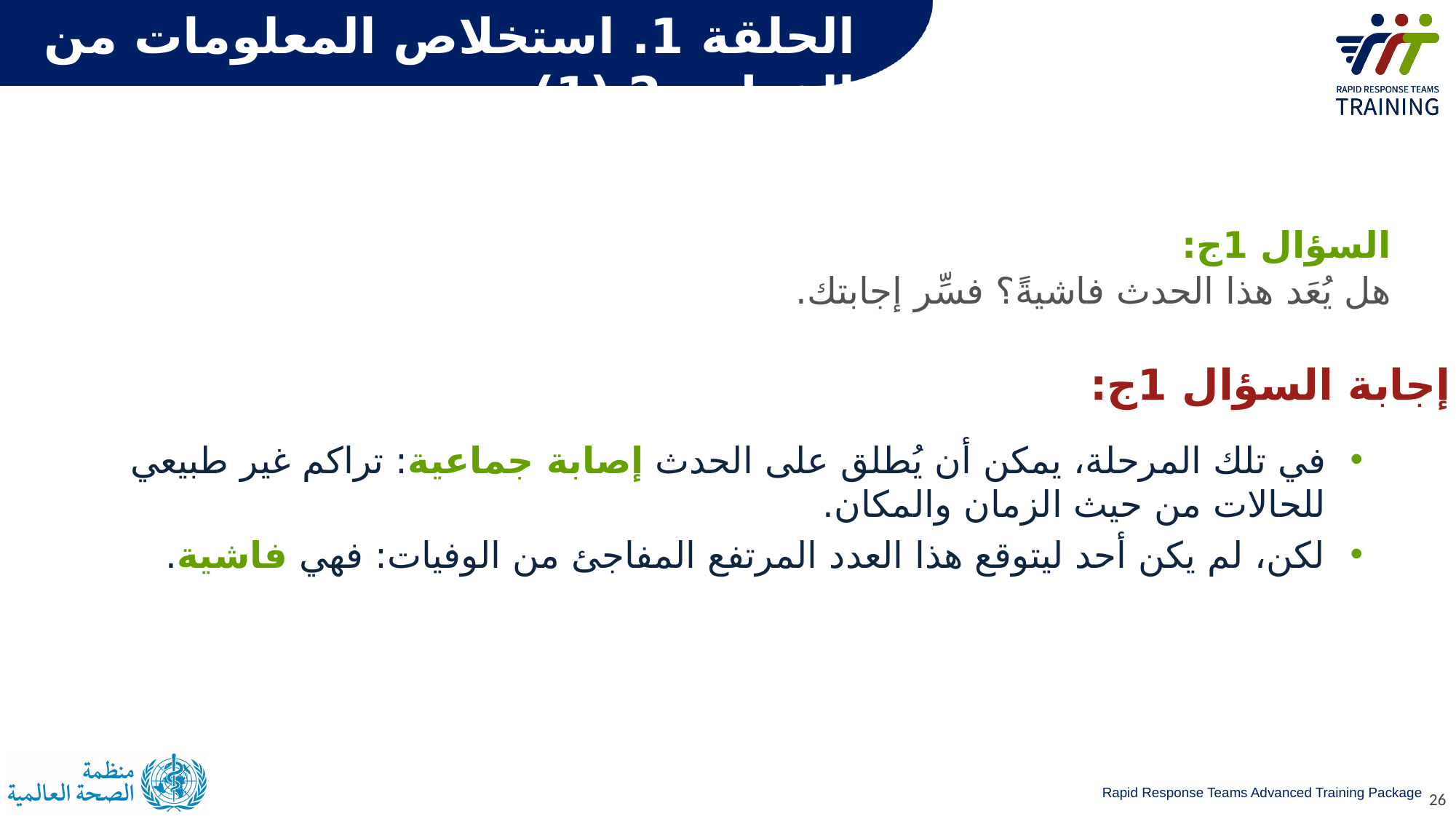

الحلقة 1. استخلاص المعلومات من الخطوة 2 (1)
السؤال 1ج:
هل يُعَد هذا الحدث فاشيةً؟ فسِّر إجابتك.

إجابة السؤال 1ج:
في تلك المرحلة، يمكن أن يُطلق على الحدث إصابة جماعية: تراكم غير طبيعي للحالات من حيث الزمان والمكان.
لكن، لم يكن أحد ليتوقع هذا العدد المرتفع المفاجئ من الوفيات: فهي فاشية.